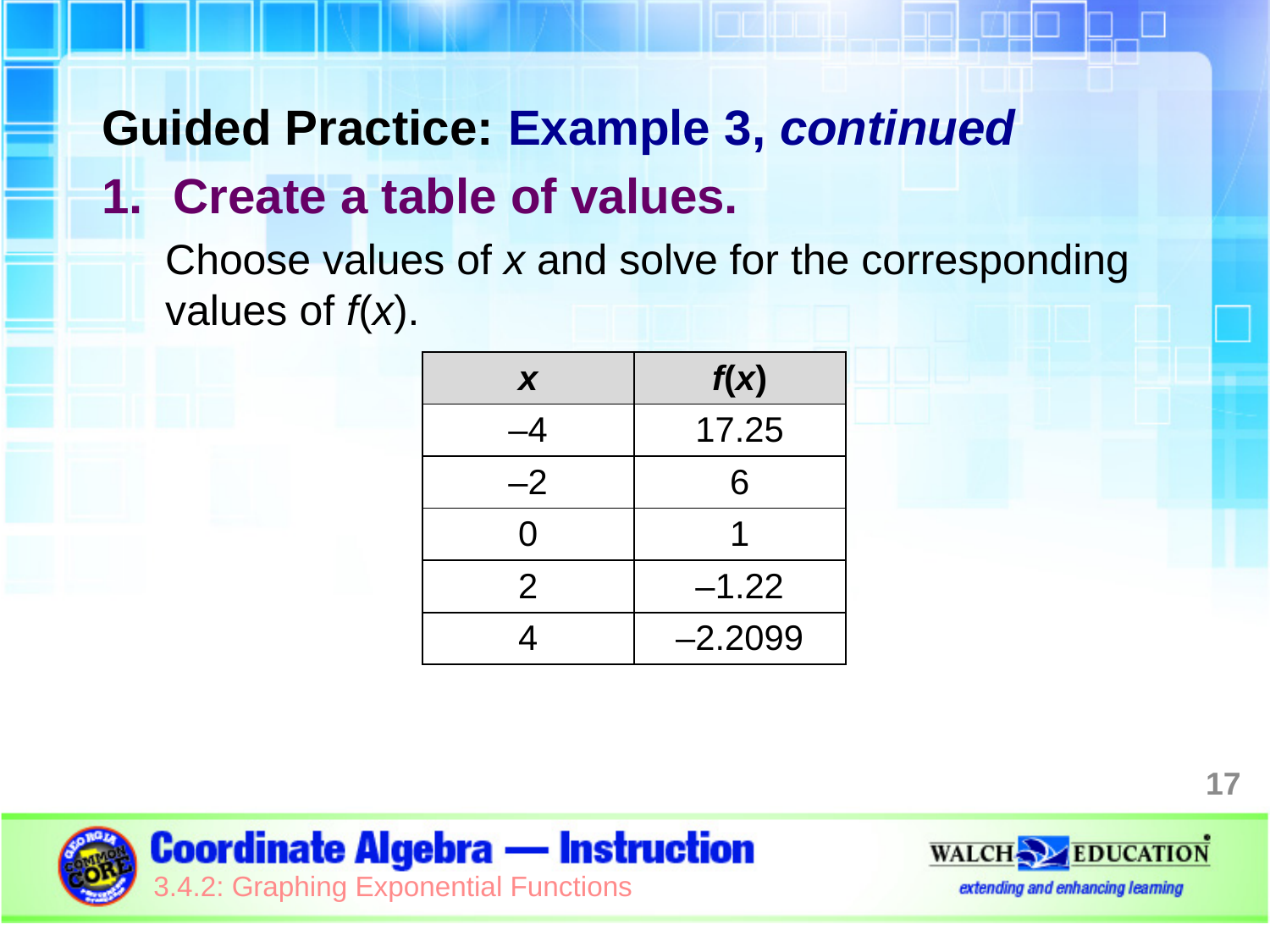

Guided Practice: Example 3, continued
Create a table of values.
Choose values of x and solve for the corresponding values of f(x).

| x | f(x) |
| --- | --- |
| –4 | 17.25 |
| –2 | 6 |
| 0 | 1 |
| 2 | –1.22 |
| 4 | –2.2099 |
17
3.4.2: Graphing Exponential Functions